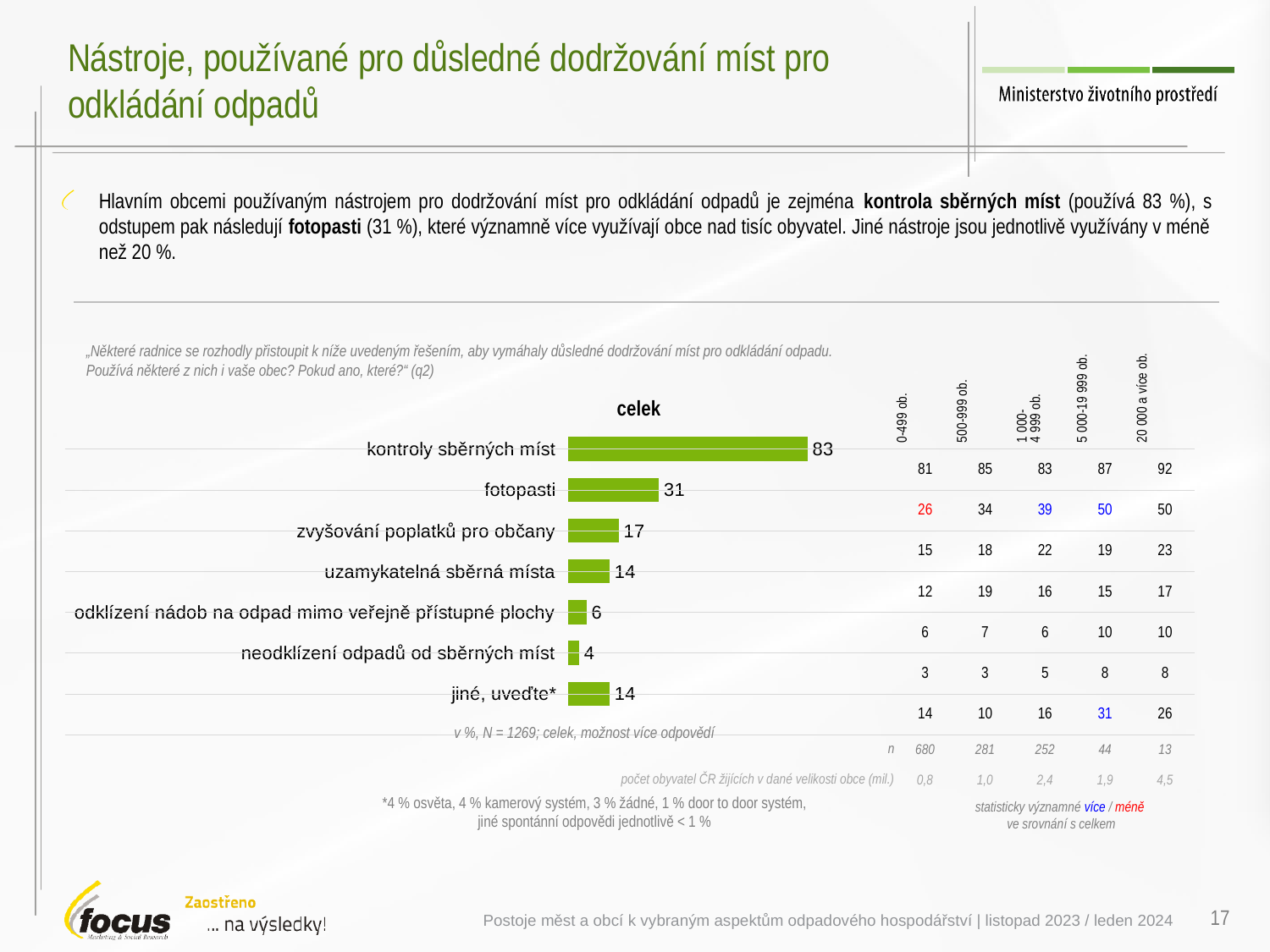

# Nástroje, používané pro důsledné dodržování míst pro odkládání odpadů
Hlavním obcemi používaným nástrojem pro dodržování míst pro odkládání odpadů je zejména kontrola sběrných míst (používá 83 %), s odstupem pak následují fotopasti (31 %), které významně více využívají obce nad tisíc obyvatel. Jiné nástroje jsou jednotlivě využívány v méně než 20 %.
„Některé radnice se rozhodly přistoupit k níže uvedeným řešením, aby vymáhaly důsledné dodržování míst pro odkládání odpadu. Používá některé z nich i vaše obec? Pokud ano, které?“ (q2)
|  | 0-499 ob. | 500-999 ob. | 1 000- 4 999 ob. | 5 000-19 999 ob. | 20 000 a více ob. |
| --- | --- | --- | --- | --- | --- |
|  | 81 | 85 | 83 | 87 | 92 |
|  | 26 | 34 | 39 | 50 | 50 |
|  | 15 | 18 | 22 | 19 | 23 |
|  | 12 | 19 | 16 | 15 | 17 |
|  | 6 | 7 | 6 | 10 | 10 |
|  | 3 | 3 | 5 | 8 | 8 |
|  | 14 | 10 | 16 | 31 | 26 |
| n | 680 | 281 | 252 | 44 | 13 |
| počet obyvatel ČR žijících v dané velikosti obce (mil.) | 0,8 | 1,0 | 2,4 | 1,9 | 4,5 |
celek

### Chart

| Category |  |
|---|---|
| kontroly sběrných míst | 82.83068323418 |
| fotopasti | 31.35284035774 |
| zvyšování poplatků pro občany | 17.41715567301 |
| uzamykatelná sběrná místa | 14.25510944327 |
| odklízení nádob na odpad mimo veřejně přístupné plochy | 6.242484638471 |
| neodklízení odpadů od sběrných míst | 3.682314030777 |
| jiné, uveďte* | 14.22634656132 |
v %, N = 1269; celek, možnost více odpovědí
*4 % osvěta, 4 % kamerový systém, 3 % žádné, 1 % door to door systém, jiné spontánní odpovědi jednotlivě < 1 %
statisticky významné více / méně
ve srovnání s celkem